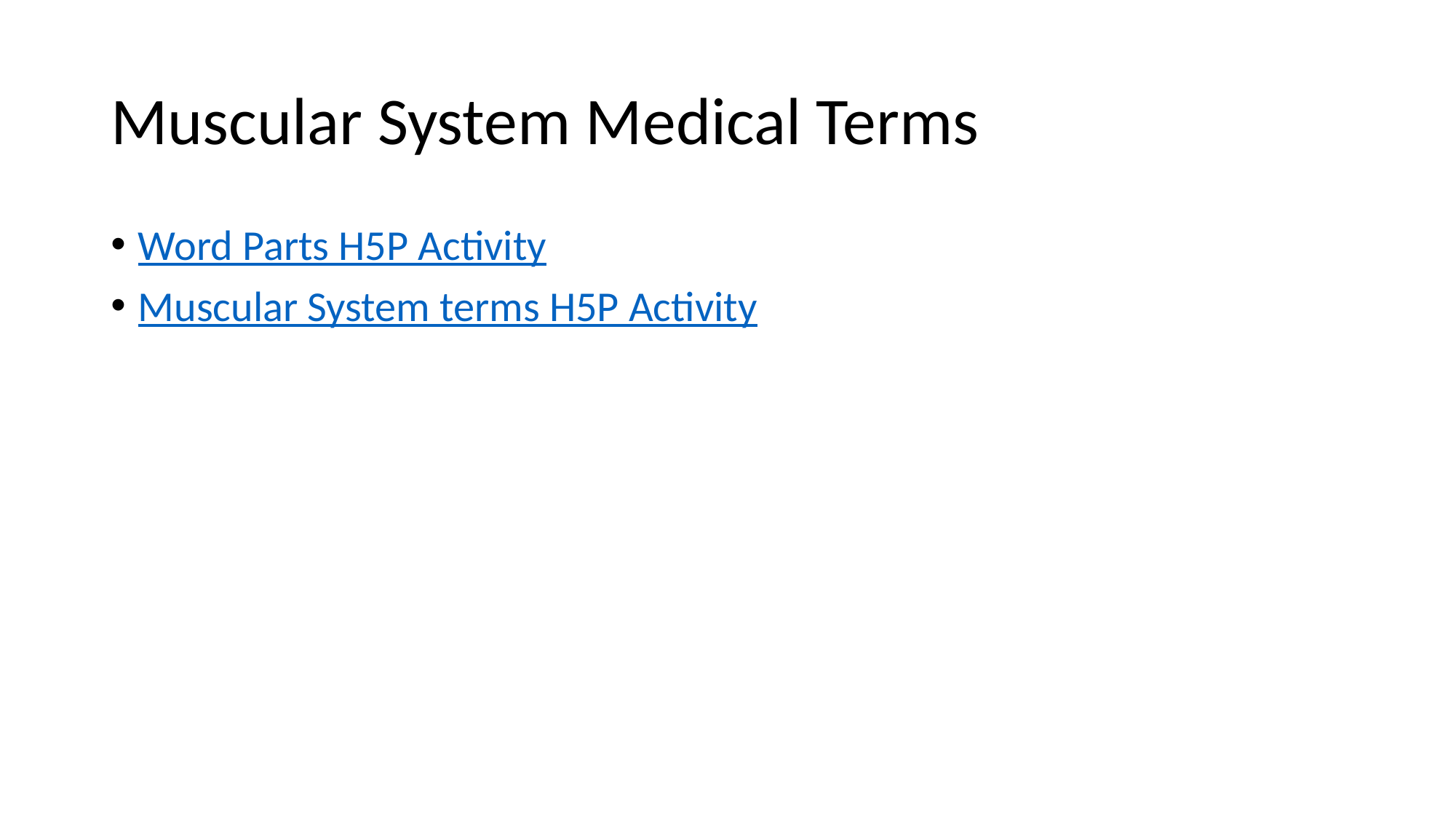

# Muscular System Medical Terms
Word Parts H5P Activity
Muscular System terms H5P Activity